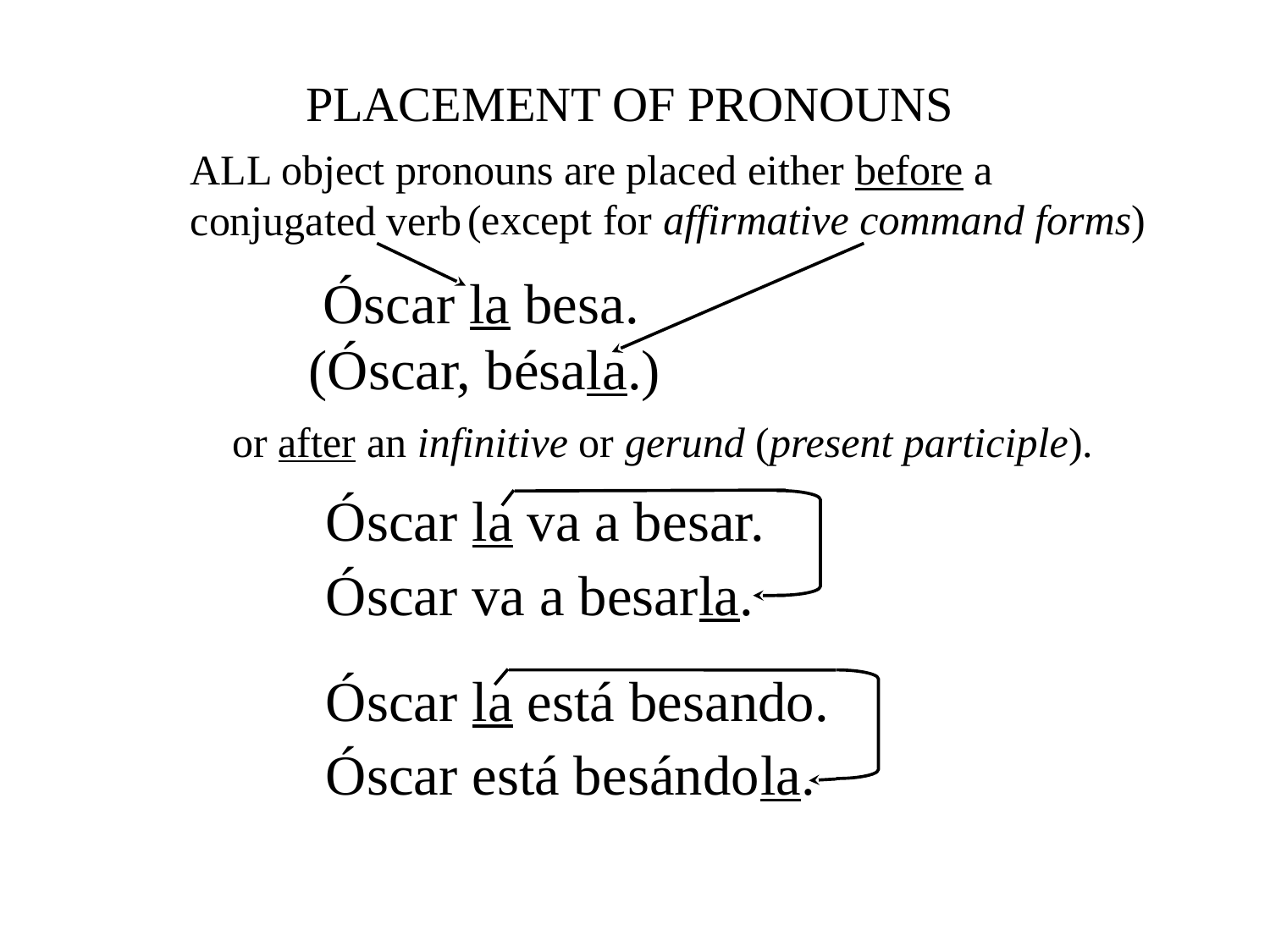

PLACEMENT OF PRONOUNS
ALL object pronouns are placed either before a conjugated verb
(except for affirmative command forms)

 Óscar la besa.
(Óscar, bésala.)
or after an infinitive or gerund (present participle).
Óscar la va a besar.

Óscar va a besarla.
Óscar la está besando.

Óscar está besándola.